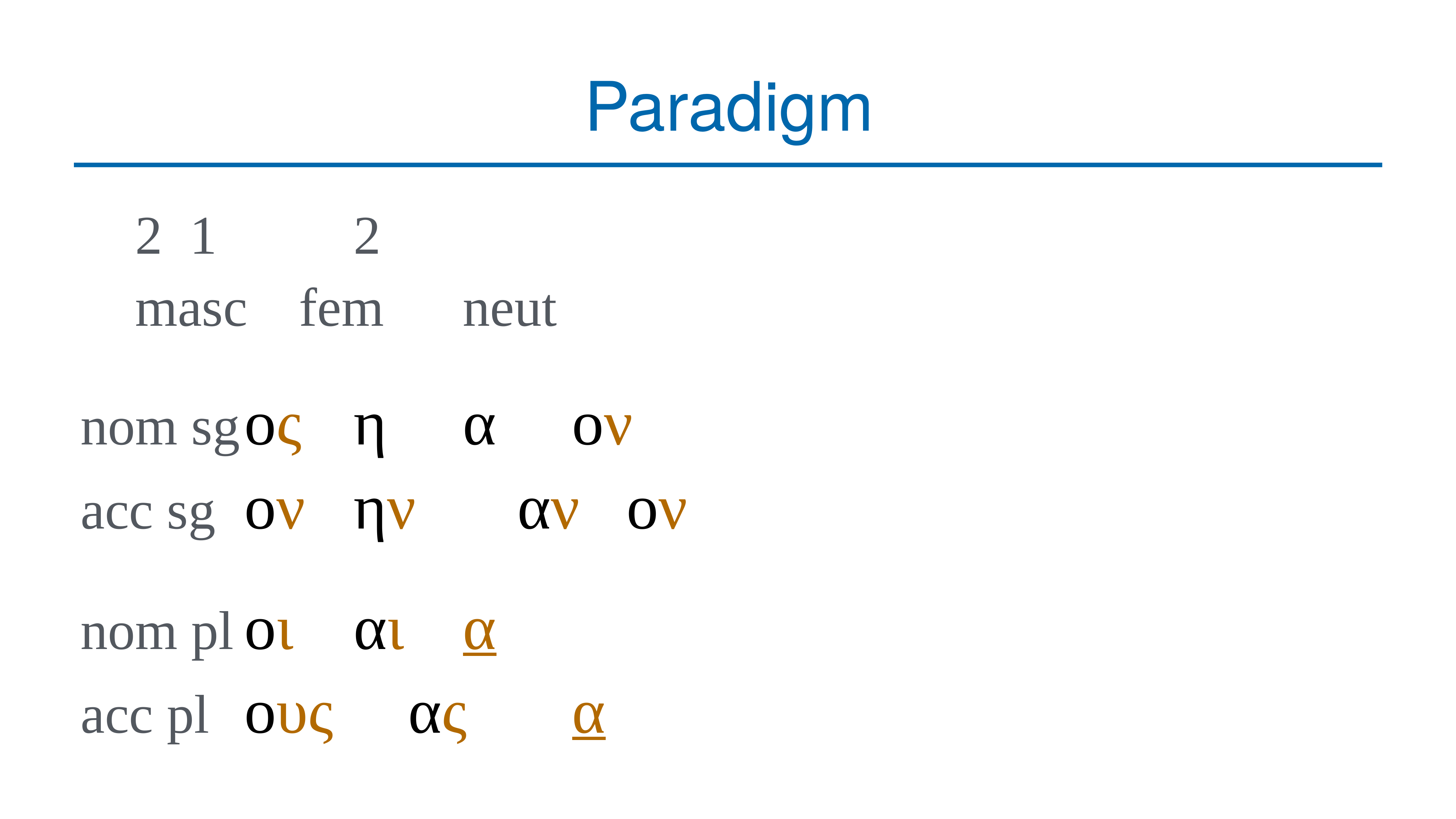

# Paradigm
	2	1			2
	masc	fem		neut
nom sg	ος	η		α		ον
acc sg	ον	ην		αν	ον
nom pl	οι		αι		α
acc pl	ους		ας		α